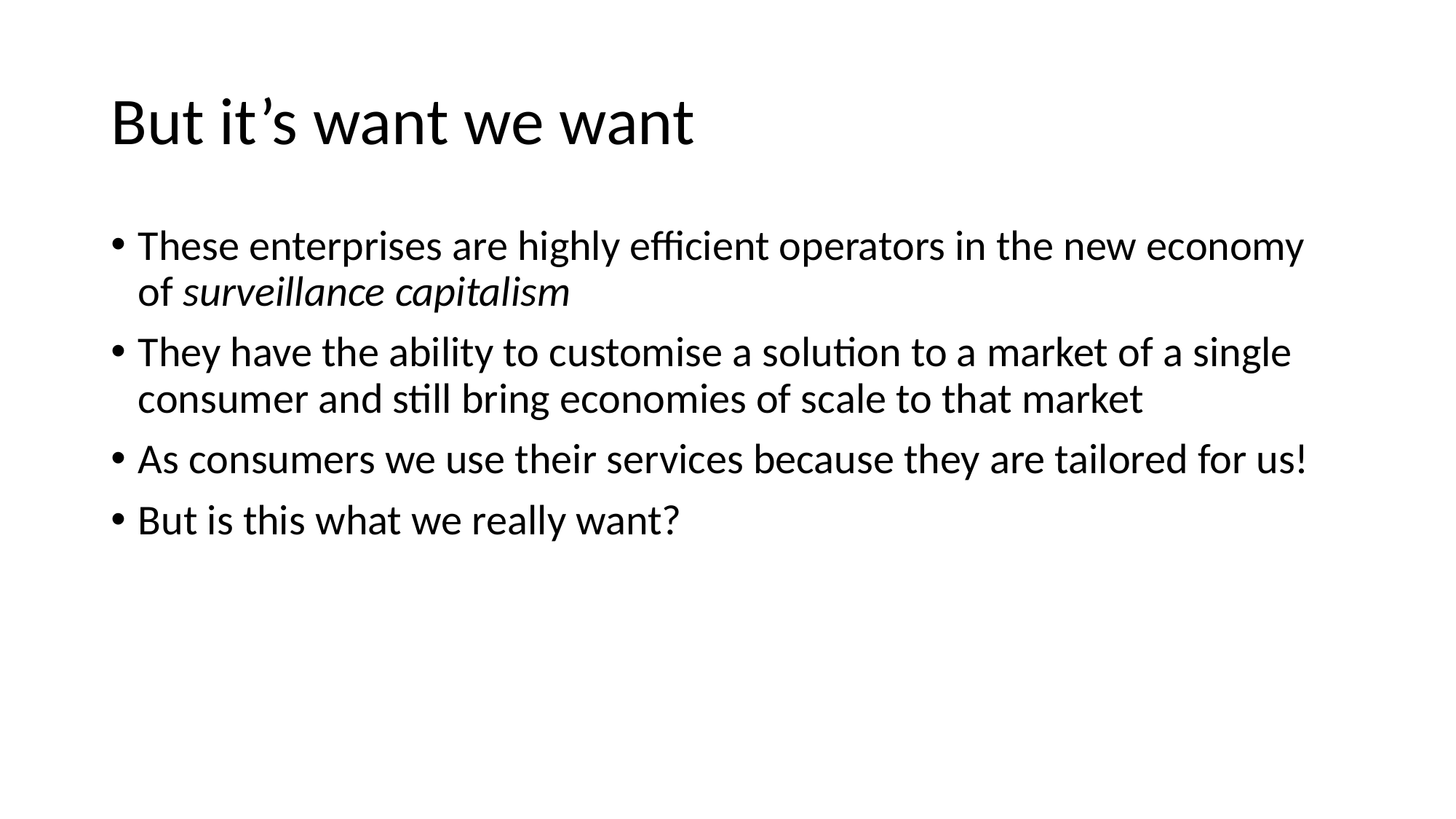

# But it’s want we want
These enterprises are highly efficient operators in the new economy of surveillance capitalism
They have the ability to customise a solution to a market of a single consumer and still bring economies of scale to that market
As consumers we use their services because they are tailored for us!
But is this what we really want?